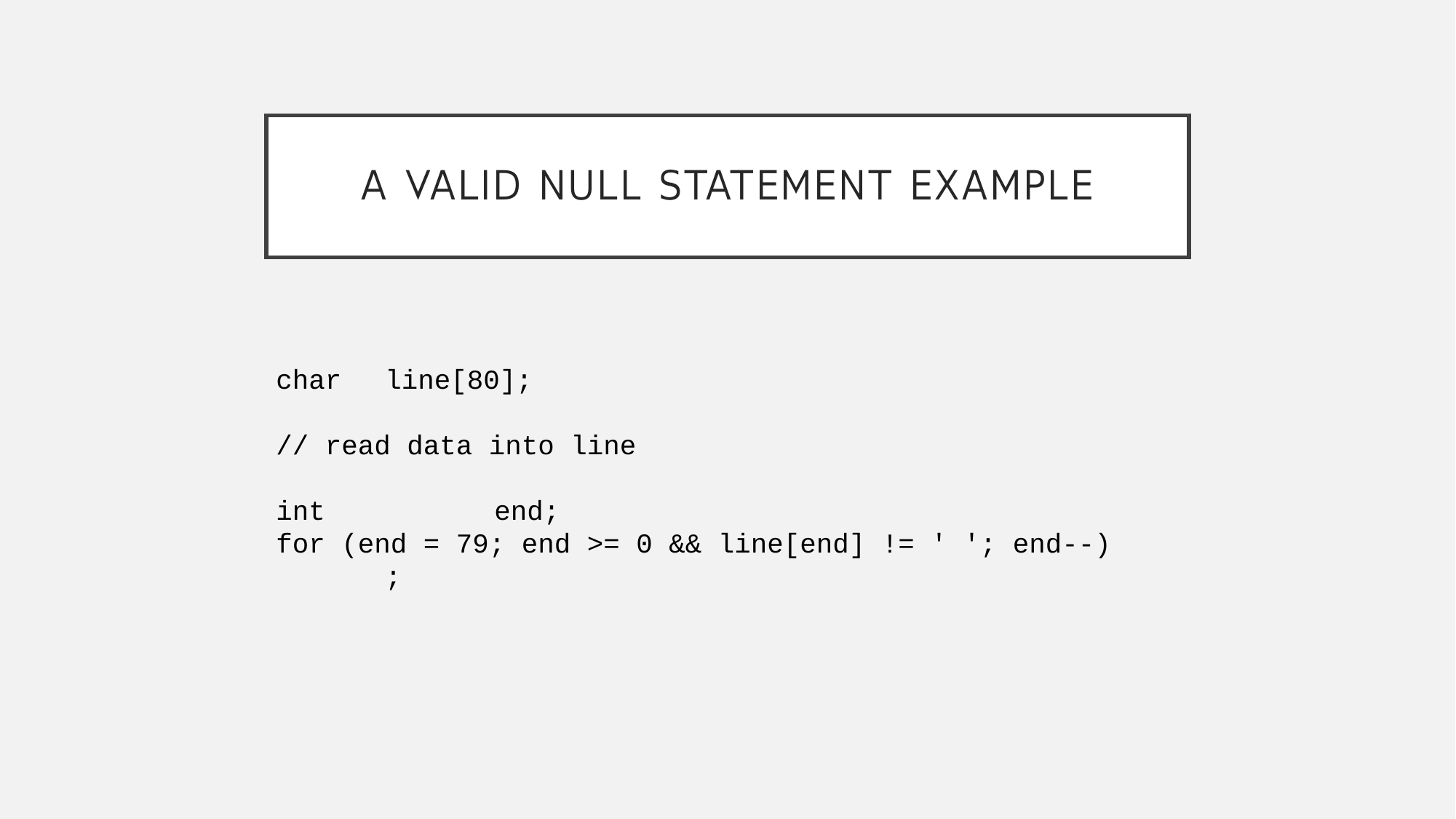

# A Valid Null Statement Example
char	line[80];

// read data into line

int		end;
for (end = 79; end >= 0 && line[end] != ' '; end--)
	;